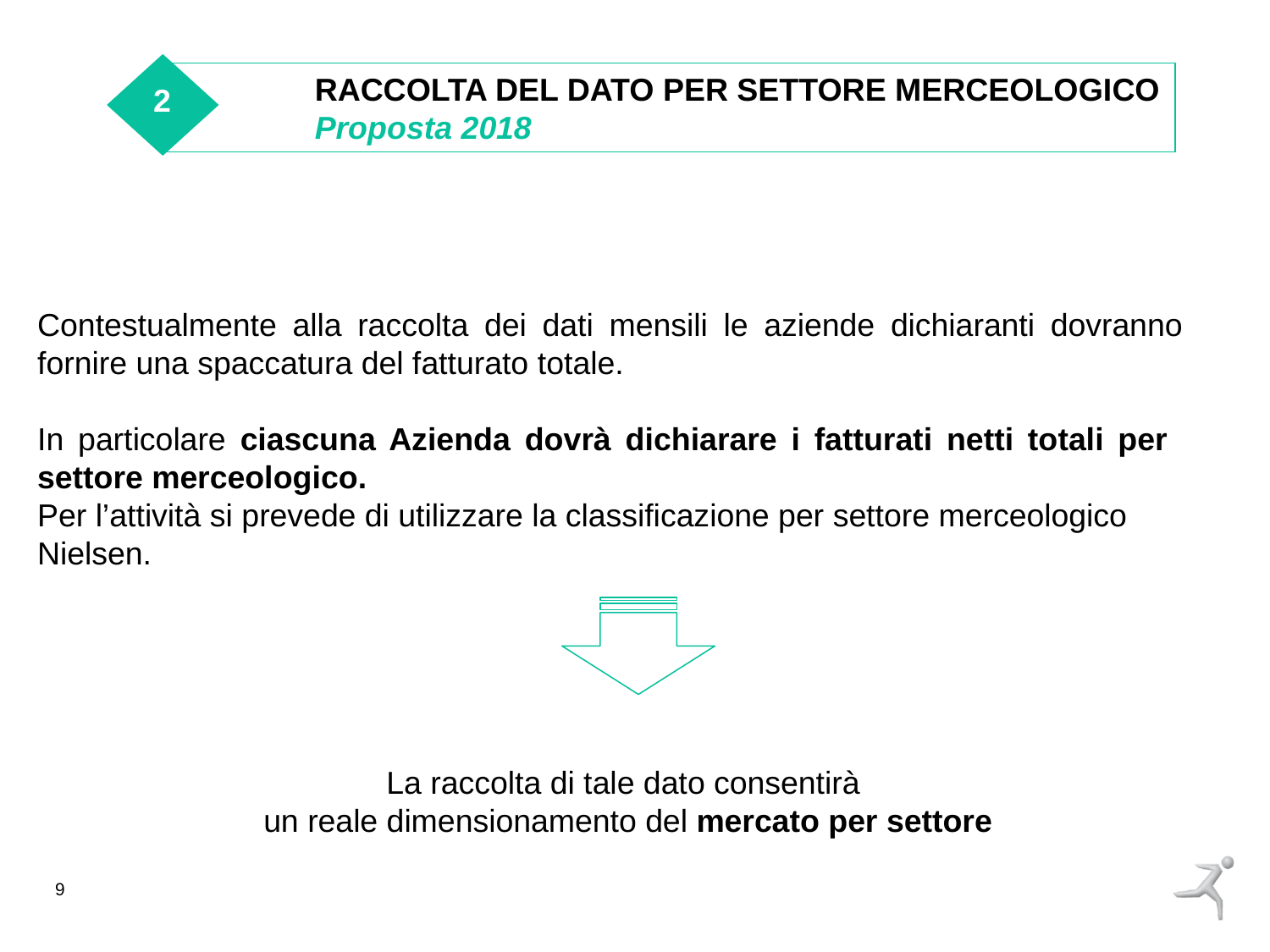

RACCOLTA DEL DATO PER SETTORE MERCEOLOGICO Proposta 2018
2
Contestualmente alla raccolta dei dati mensili le aziende dichiaranti dovranno fornire una spaccatura del fatturato totale.

In particolare ciascuna Azienda dovrà dichiarare i fatturati netti totali per  settore merceologico.
Per l’attività si prevede di utilizzare la classificazione per settore merceologico Nielsen.

La raccolta di tale dato consentirà
 un reale dimensionamento del mercato per settore